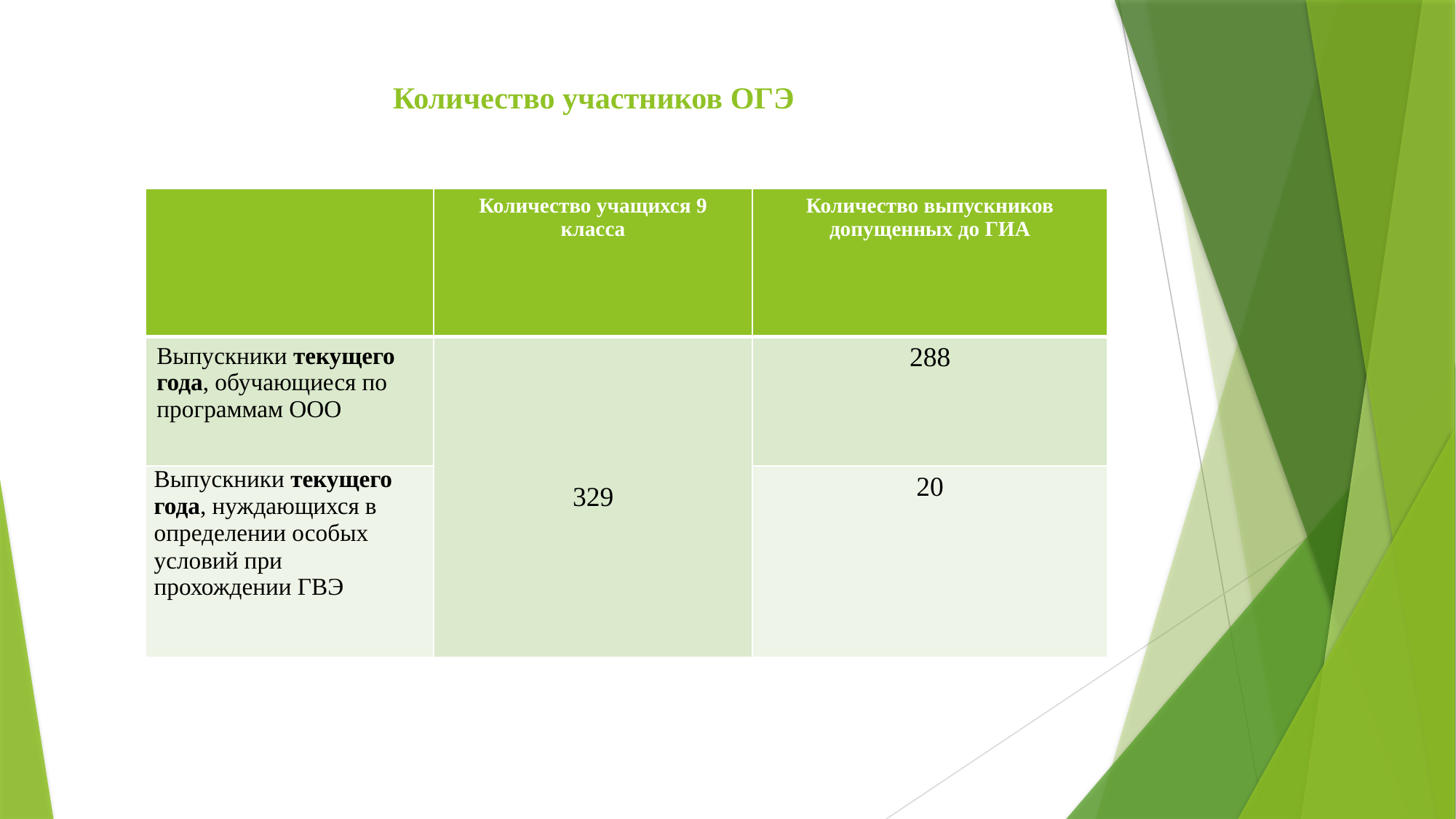

# Количество участников ОГЭ
|  | Количество учащихся 9 класса | Количество выпускников допущенных до ГИА |
| --- | --- | --- |
| Выпускники текущего года, обучающиеся по программам ООО | 329 | 288 |
| Выпускники текущего года, нуждающихся в определении особых условий при прохождении ГВЭ |  | 20 |